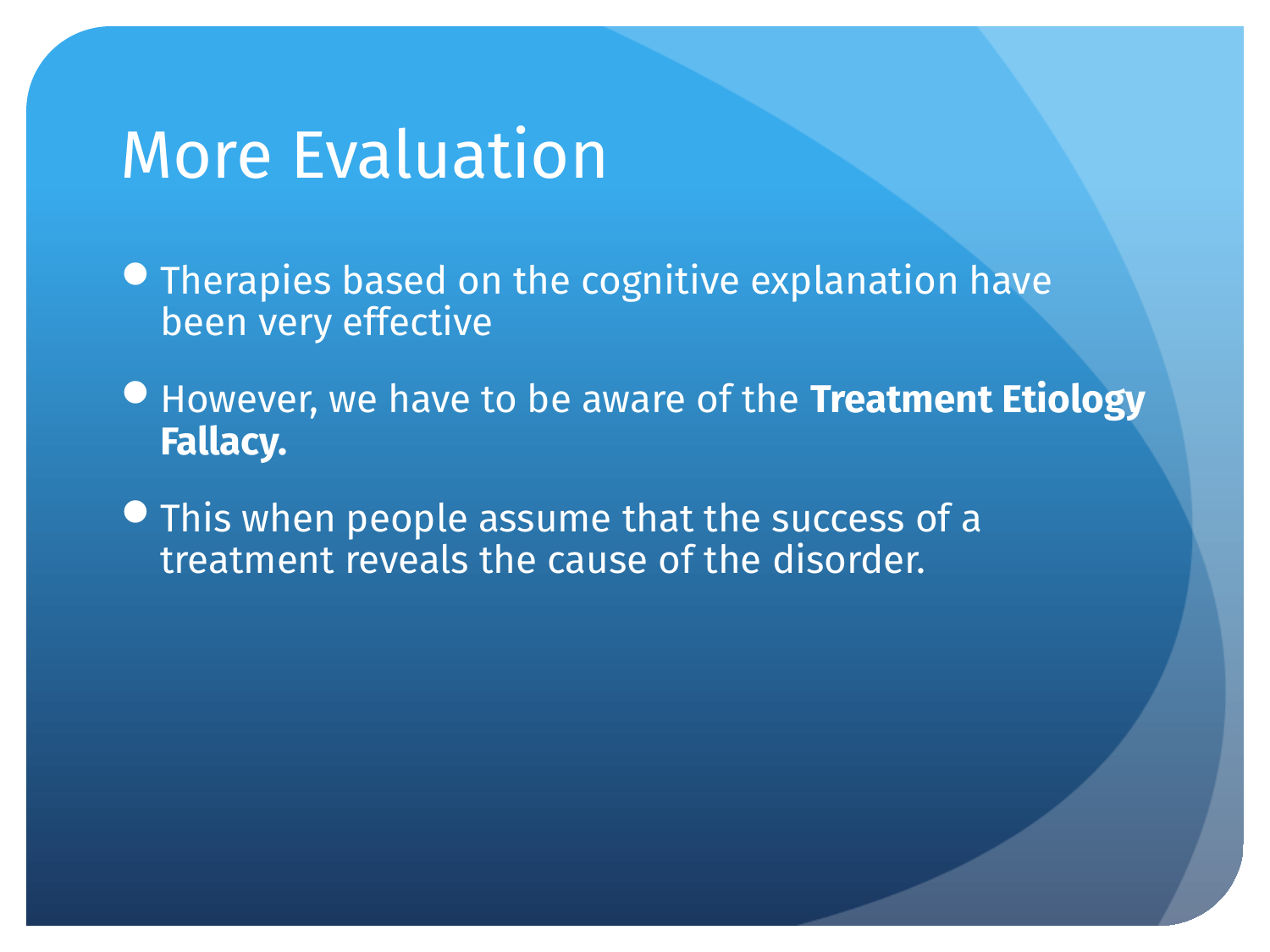

# More Evaluation
Therapies based on the cognitive explanation have been very effective
However, we have to be aware of the Treatment Etiology Fallacy.
This when people assume that the success of a treatment reveals the cause of the disorder.